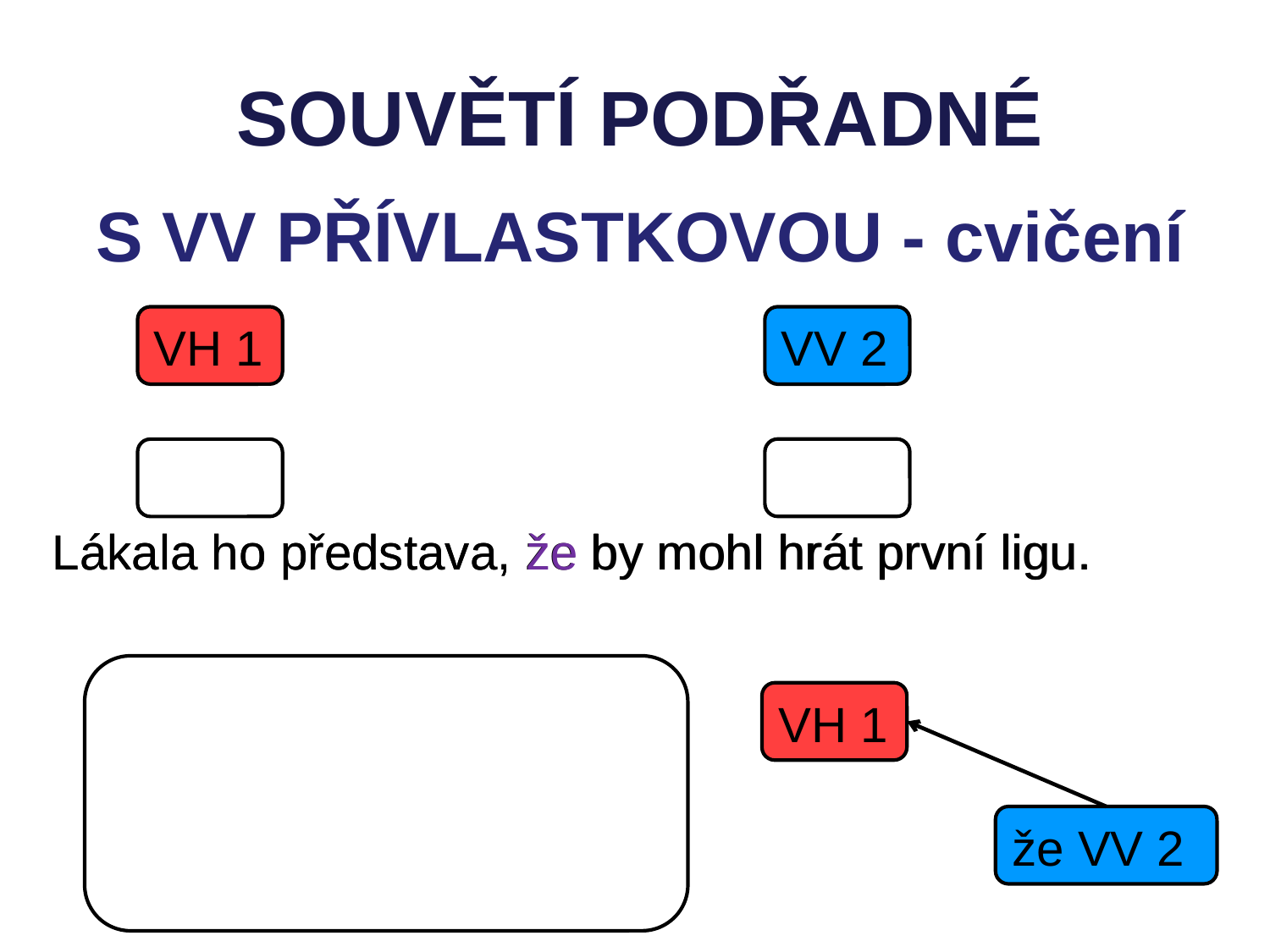

SOUVĚTÍ PODŘADNÉ
S VV PŘÍVLASTKOVOU - cvičení
VH 1
VV 2

Lákala ho představa, že by mohl hrát první ligu.
Lákala ho představa, že by mohl hrát první ligu.

VH 1
že VV 2